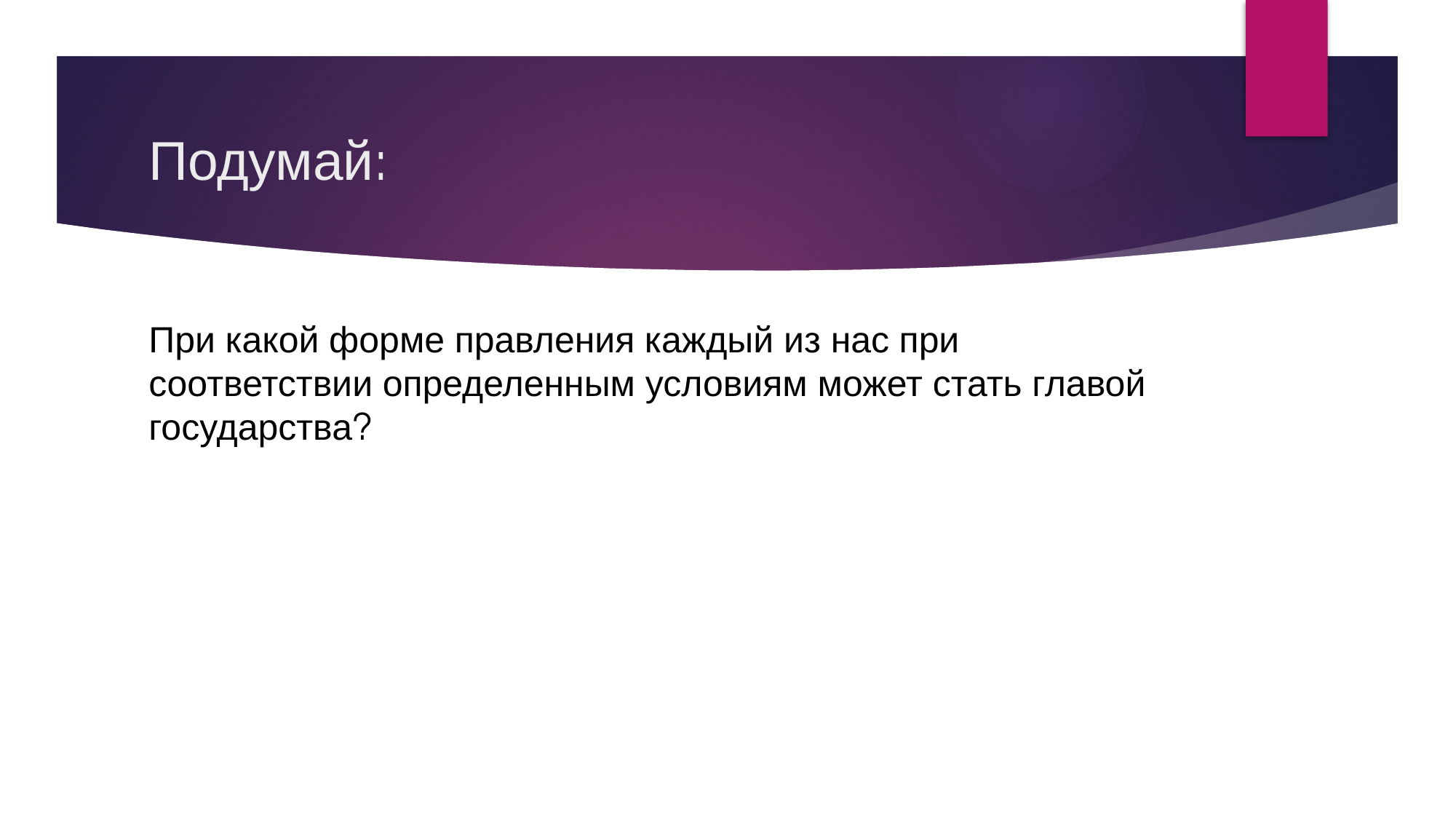

# Подумай:
При какой форме правления каждый из нас при соответствии определенным условиям может стать главой государства?